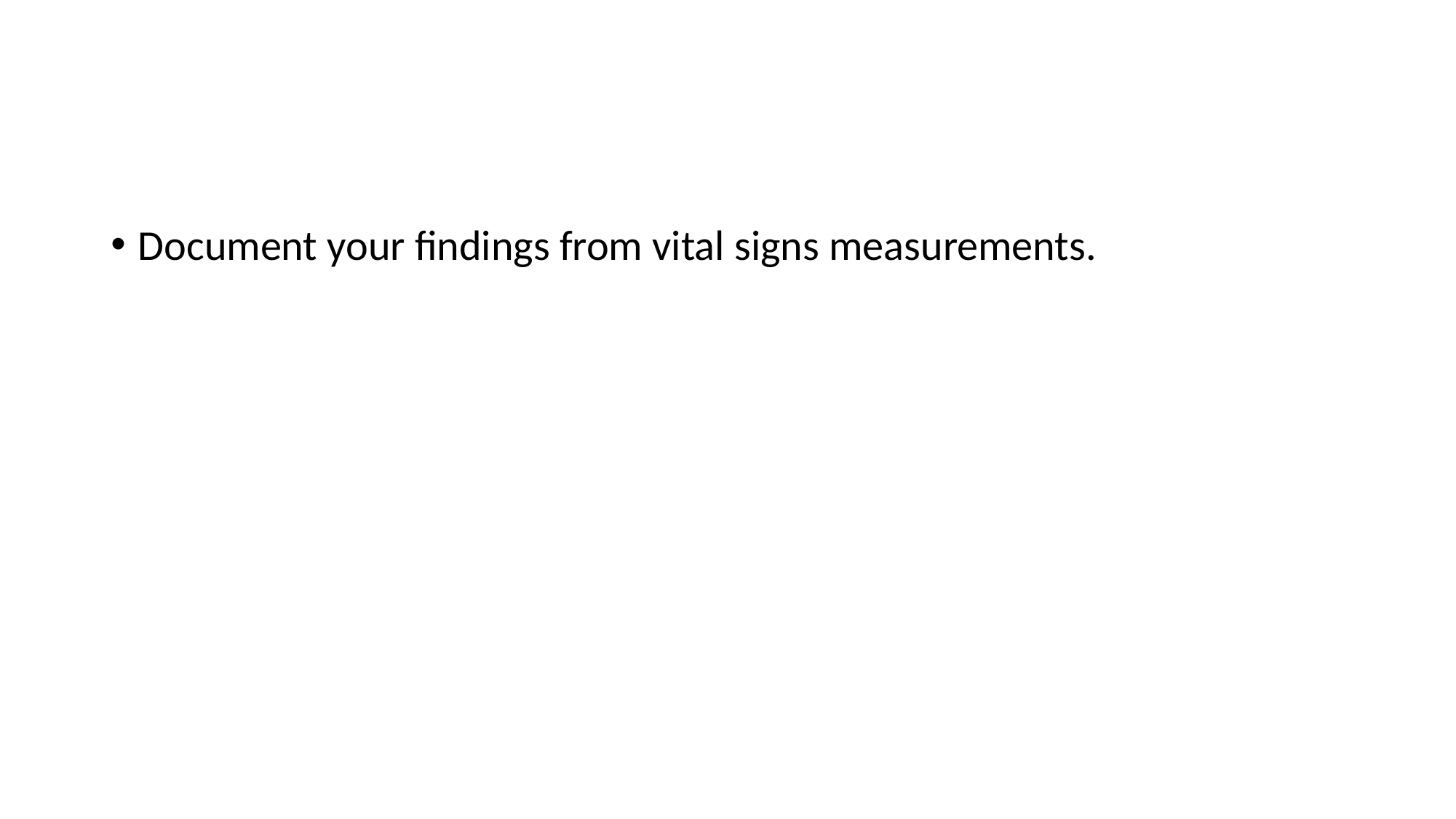

#
Document your findings from vital signs measurements.